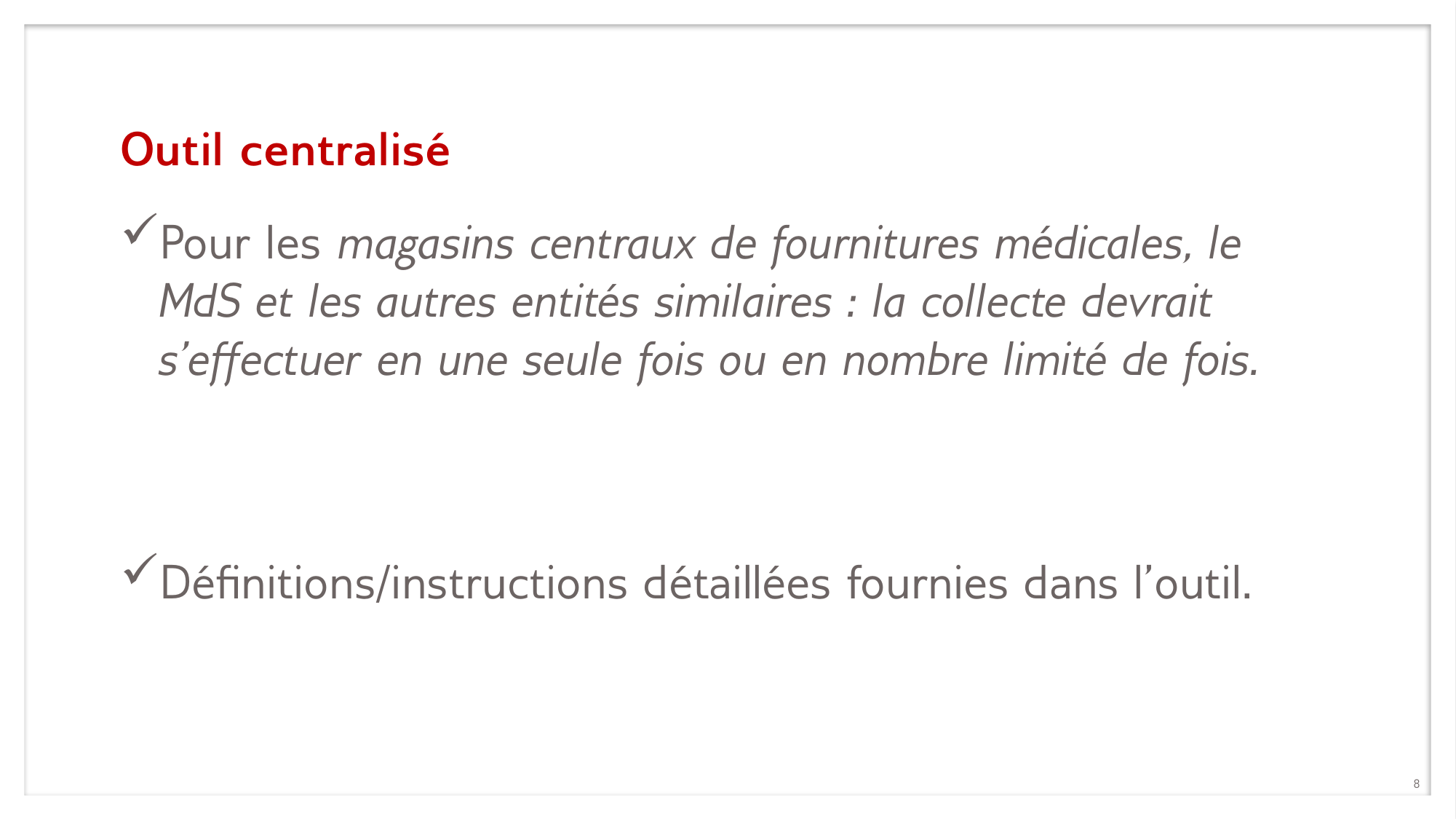

# Outil centralisé
Pour les magasins centraux de fournitures médicales, le MdS et les autres entités similaires : la collecte devrait s’effectuer en une seule fois ou en nombre limité de fois.

Définitions/instructions détaillées fournies dans l’outil.
8